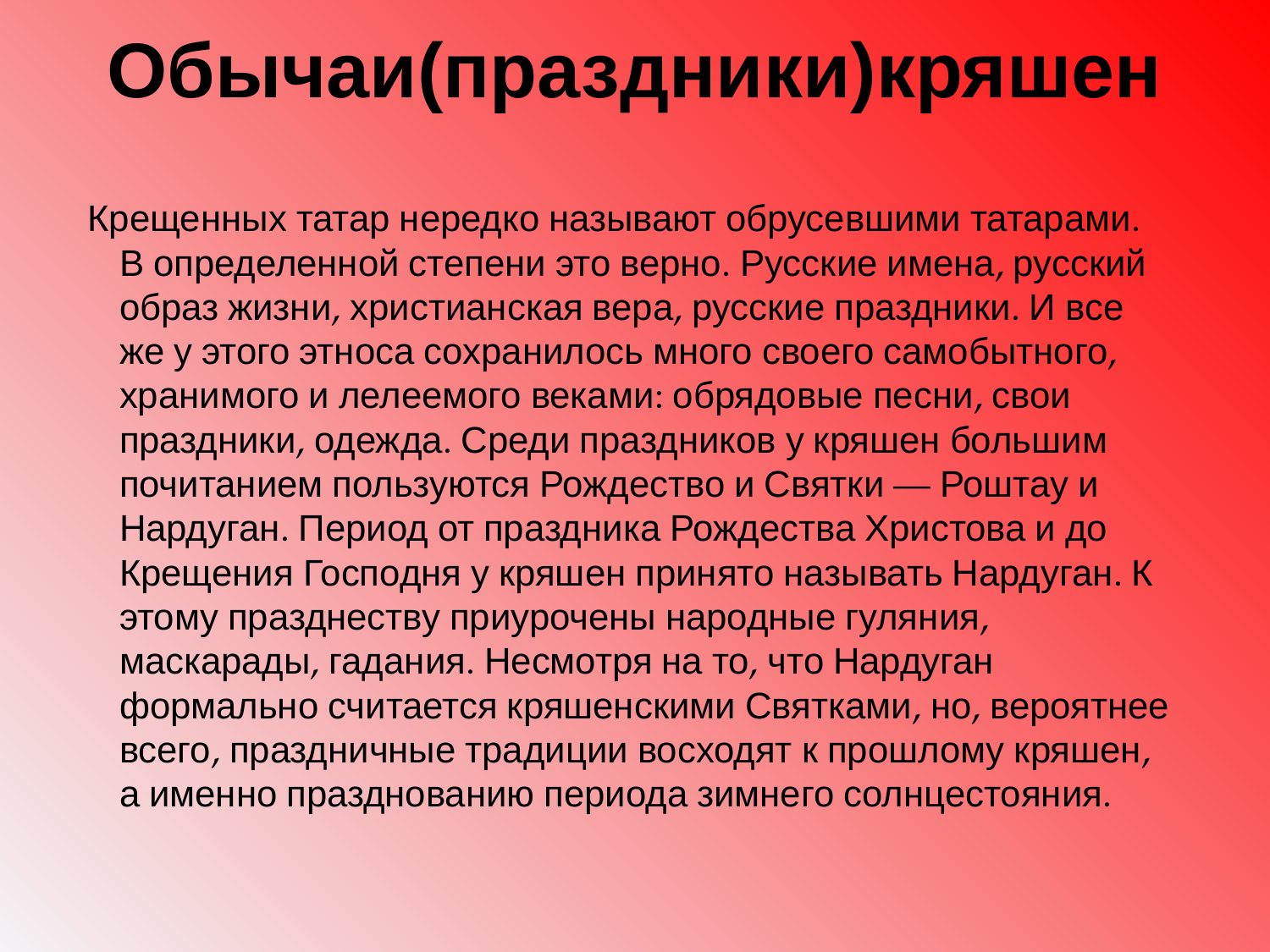

# Обычаи(праздники)кряшен
  Крещенных татар нередко называют обрусевшими татарами. В определенной степени это верно. Русские имена, русский образ жизни, христианская вера, русские праздники. И все же у этого этноса сохранилось много своего самобытного, хранимого и лелеемого веками: обрядовые песни, свои праздники, одежда. Среди праздников у кряшен большим почитанием пользуются Рождество и Святки — Роштау и Нардуган. Период от праздника Рождества Христова и до Крещения Господня у кряшен принято называть Нардуган. К этому празднеству приурочены народные гуляния, маскарады, гадания. Несмотря на то, что Нардуган формально считается кряшенскими Святками, но, вероятнее всего, праздничные традиции восходят к прошлому кряшен, а именно празднованию периода зимнего солнцестояния.